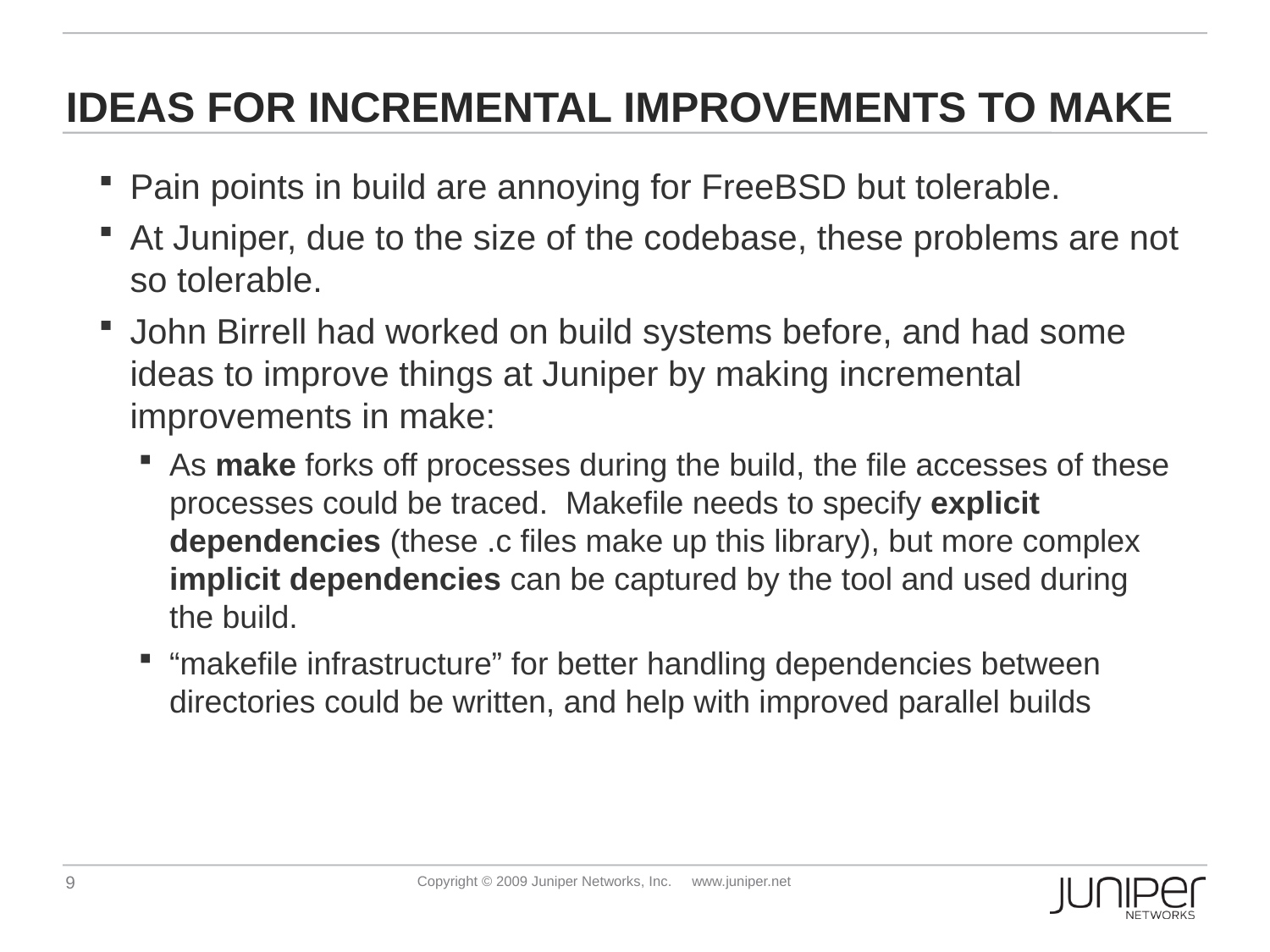

# Ideas for INCREMENTAL IMPROVEMENTS to MAKE
Pain points in build are annoying for FreeBSD but tolerable.
At Juniper, due to the size of the codebase, these problems are not so tolerable.
John Birrell had worked on build systems before, and had some ideas to improve things at Juniper by making incremental improvements in make:
As make forks off processes during the build, the file accesses of these processes could be traced.  Makefile needs to specify explicit dependencies (these .c files make up this library), but more complex implicit dependencies can be captured by the tool and used during the build.
“makefile infrastructure” for better handling dependencies between directories could be written, and help with improved parallel builds